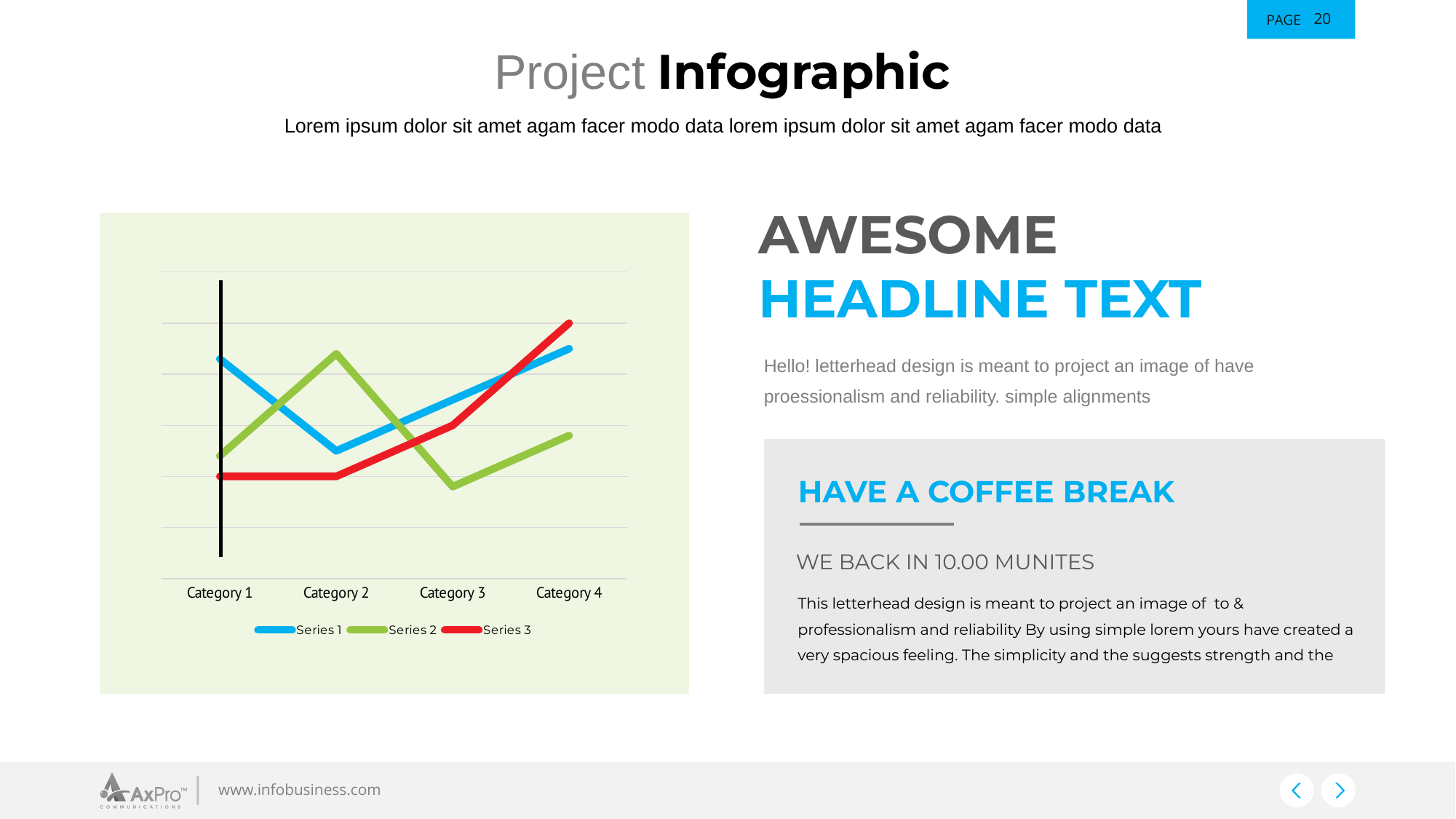

20
Project Infographic
Lorem ipsum dolor sit amet agam facer modo data lorem ipsum dolor sit amet agam facer modo data
AWESOME
HEADLINE TEXT

### Chart

| Category | Series 1 | Series 2 | Series 3 |
|---|---|---|---|
| Category 1 | 4.3 | 2.4 | 2.0 |
| Category 2 | 2.5 | 4.4 | 2.0 |
| Category 3 | 3.5 | 1.8 | 3.0 |
| Category 4 | 4.5 | 2.8 | 5.0 |
Hello! letterhead design is meant to project an image of have proessionalism and reliability. simple alignments

HAVE A COFFEE BREAK
WE BACK IN 10.00 MUNITES
This letterhead design is meant to project an image of  to &  professionalism and reliability By using simple lorem yours have created a very spacious feeling. The simplicity and the suggests strength and the
www.infobusiness.com